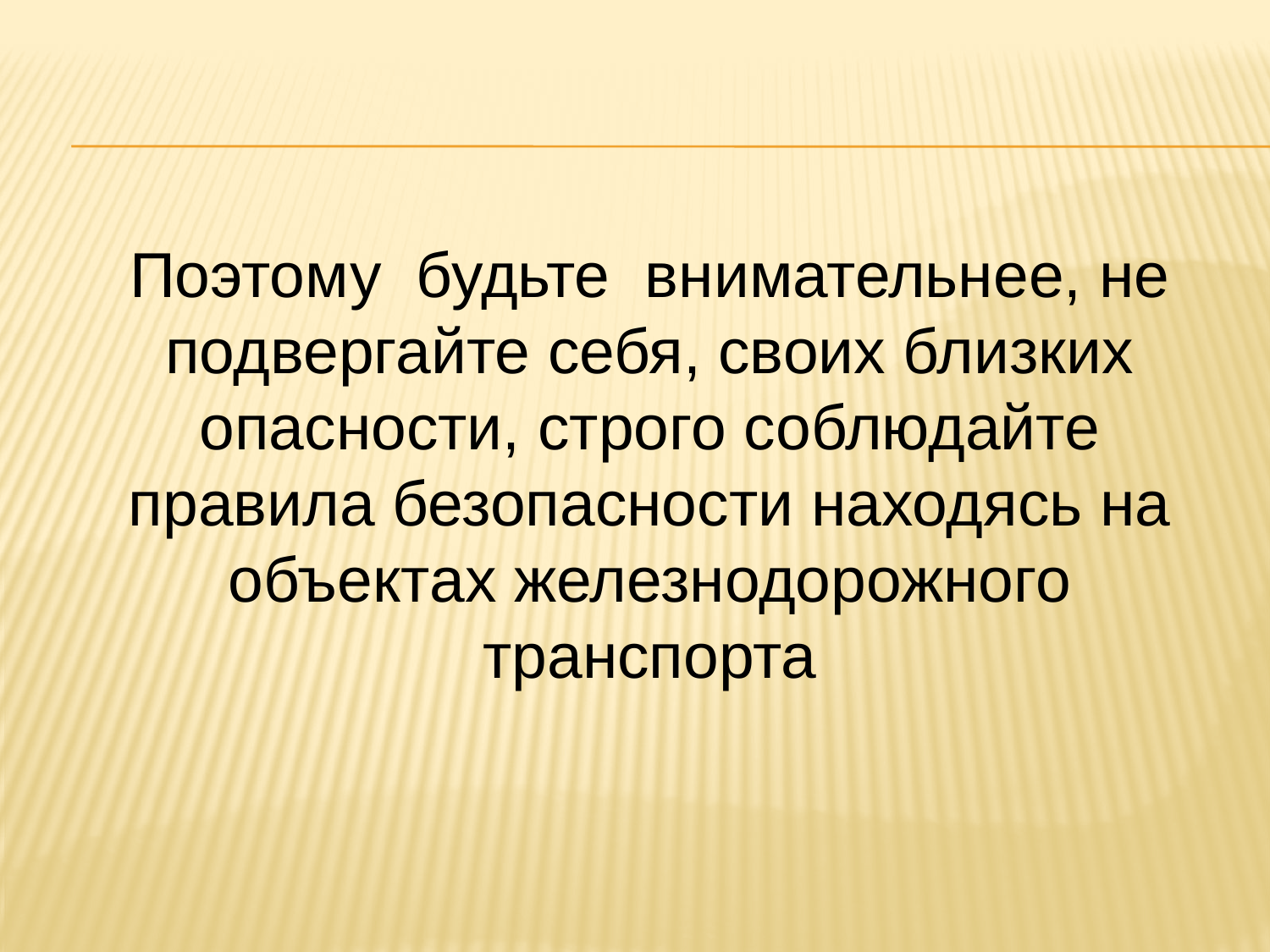

#

Поэтому  будьте  внимательнее, не подвергайте себя, своих близких опасности, строго соблюдайте правила безопасности находясь на объектах железнодорожного транспорта